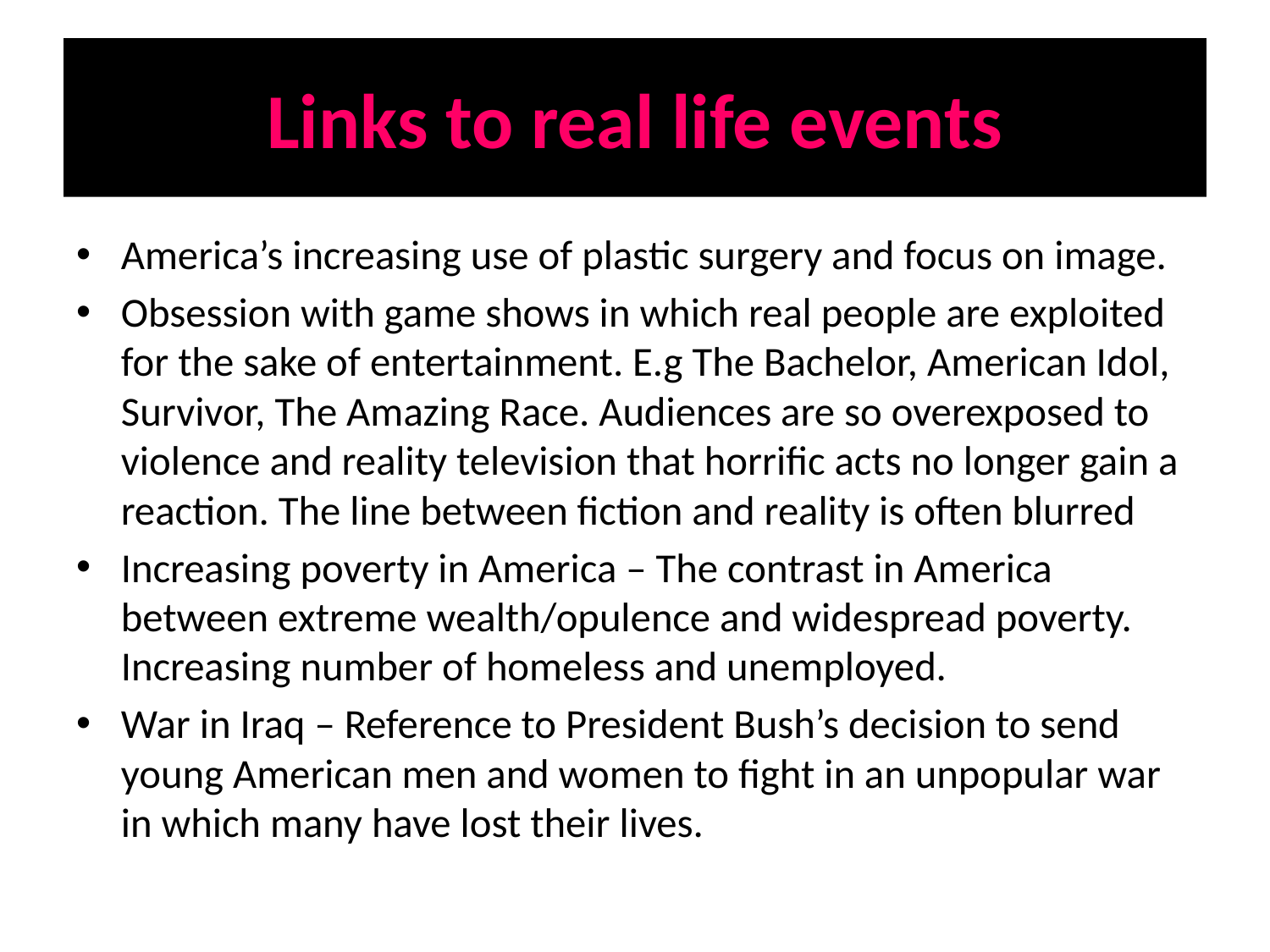

# Links to real life events
America’s increasing use of plastic surgery and focus on image.
Obsession with game shows in which real people are exploited for the sake of entertainment. E.g The Bachelor, American Idol, Survivor, The Amazing Race. Audiences are so overexposed to violence and reality television that horrific acts no longer gain a reaction. The line between fiction and reality is often blurred
Increasing poverty in America – The contrast in America between extreme wealth/opulence and widespread poverty. Increasing number of homeless and unemployed.
War in Iraq – Reference to President Bush’s decision to send young American men and women to fight in an unpopular war in which many have lost their lives.